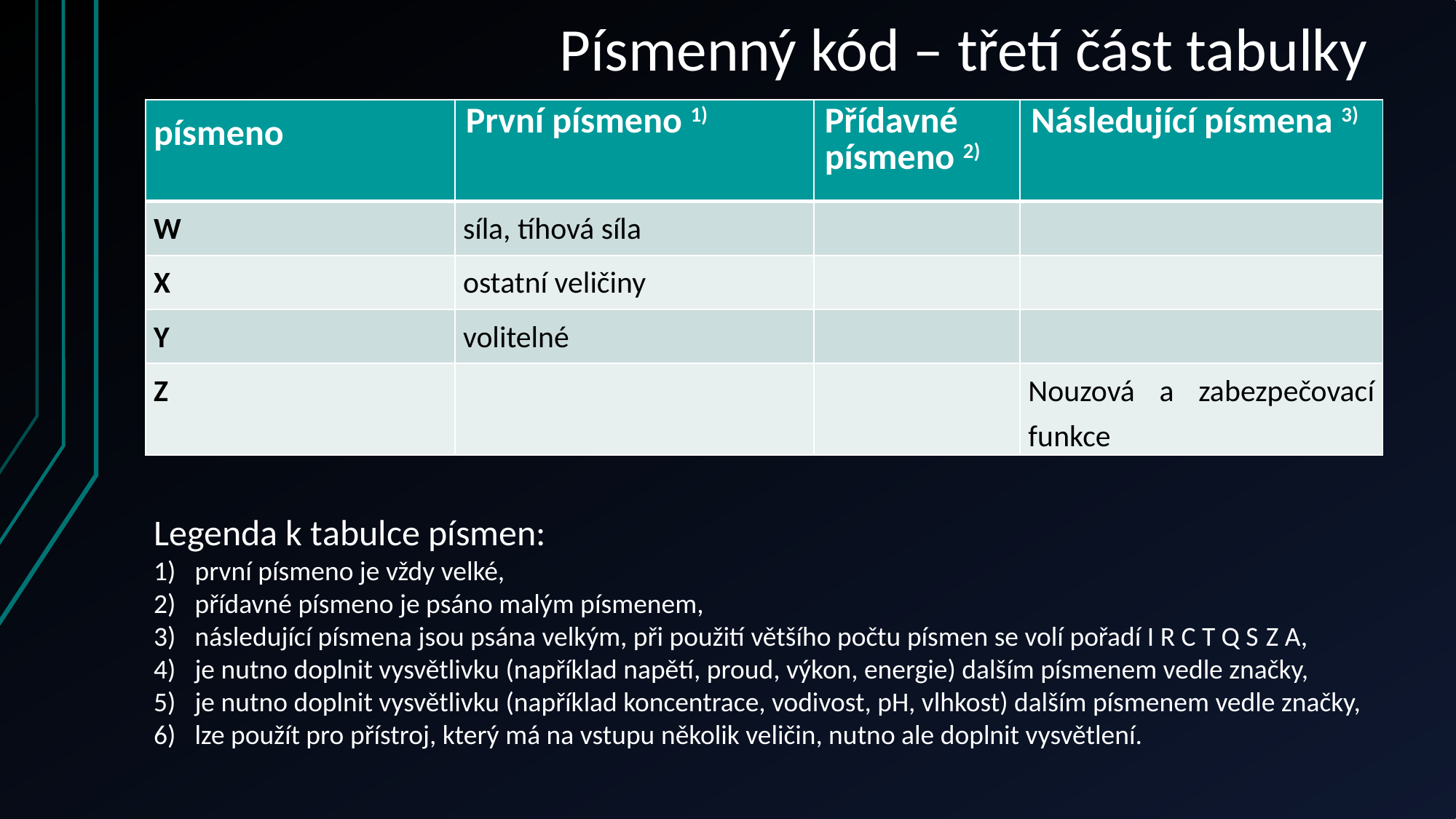

# Písmenný kód – třetí část tabulky
| písmeno | První písmeno 1) | Přídavné písmeno 2) | Následující písmena 3) |
| --- | --- | --- | --- |
| W | síla, tíhová síla |  |  |
| X | ostatní veličiny |  |  |
| Y | volitelné |  |  |
| Z |  |  | Nouzová a zabezpečovací funkce |
Legenda k tabulce písmen:
první písmeno je vždy velké,
přídavné písmeno je psáno malým písmenem,
následující písmena jsou psána velkým, při použití většího počtu písmen se volí pořadí I R C T Q S Z A,
je nutno doplnit vysvětlivku (například napětí, proud, výkon, energie) dalším písmenem vedle značky,
je nutno doplnit vysvětlivku (například koncentrace, vodivost, pH, vlhkost) dalším písmenem vedle značky,
lze použít pro přístroj, který má na vstupu několik veličin, nutno ale doplnit vysvětlení.